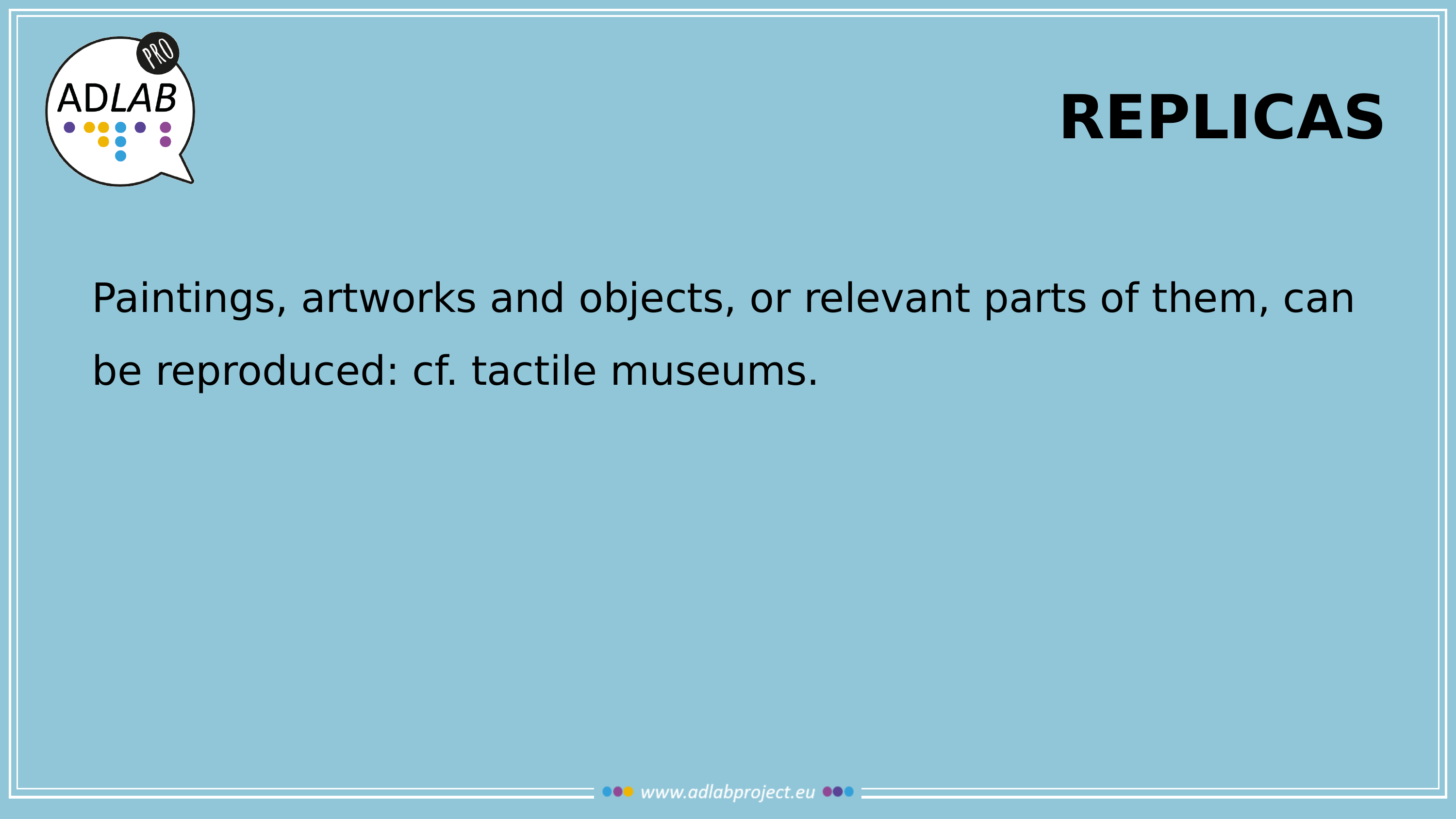

# replicas
Paintings, artworks and objects, or relevant parts of them, can be reproduced: cf. tactile museums.